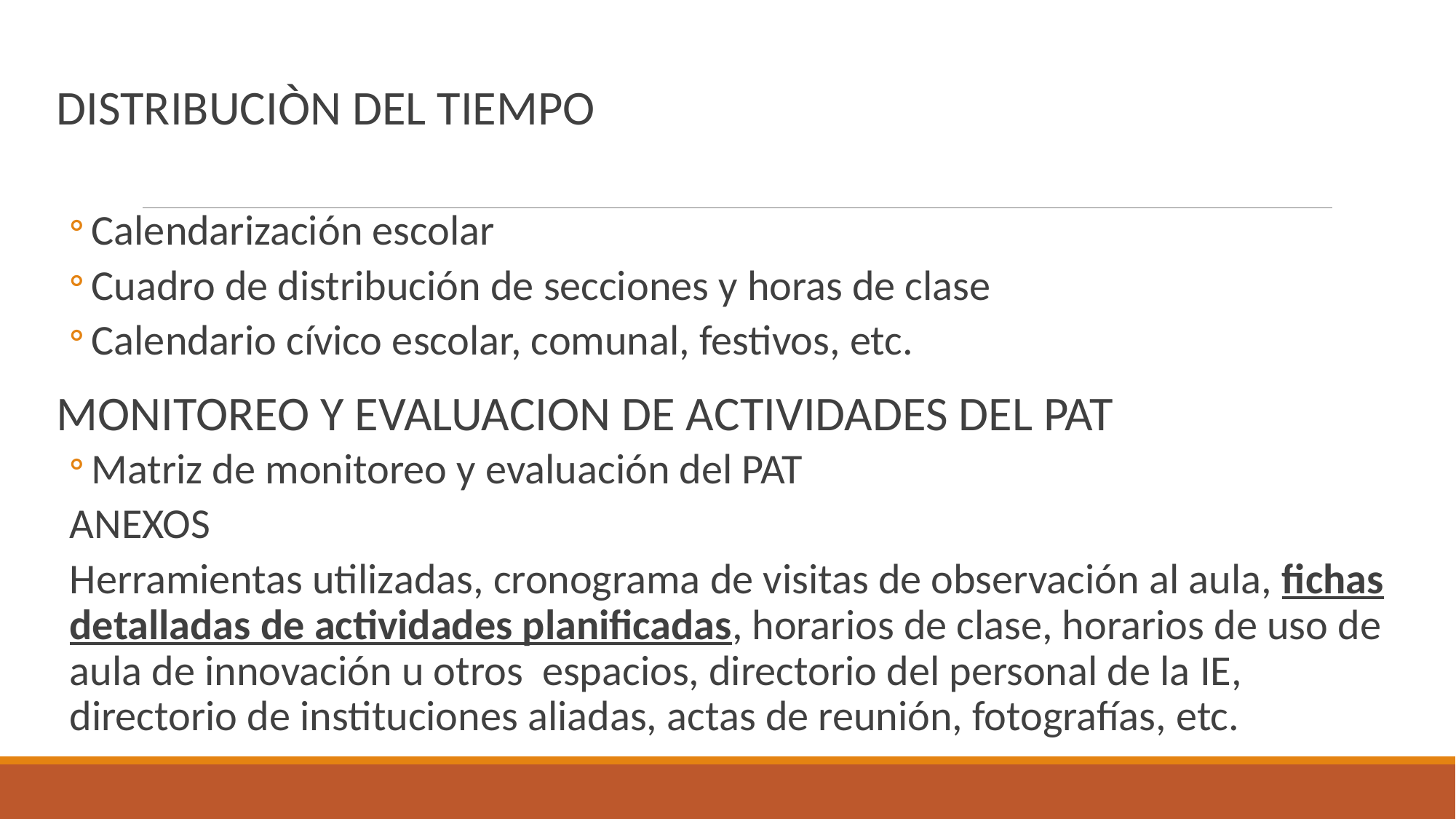

DISTRIBUCIÒN DEL TIEMPO

Calendarización escolar
Cuadro de distribución de secciones y horas de clase
Calendario cívico escolar, comunal, festivos, etc.
MONITOREO Y EVALUACION DE ACTIVIDADES DEL PAT
Matriz de monitoreo y evaluación del PAT
ANEXOS
Herramientas utilizadas, cronograma de visitas de observación al aula, fichas detalladas de actividades planificadas, horarios de clase, horarios de uso de aula de innovación u otros  espacios, directorio del personal de la IE,  directorio de instituciones aliadas, actas de reunión, fotografías, etc.